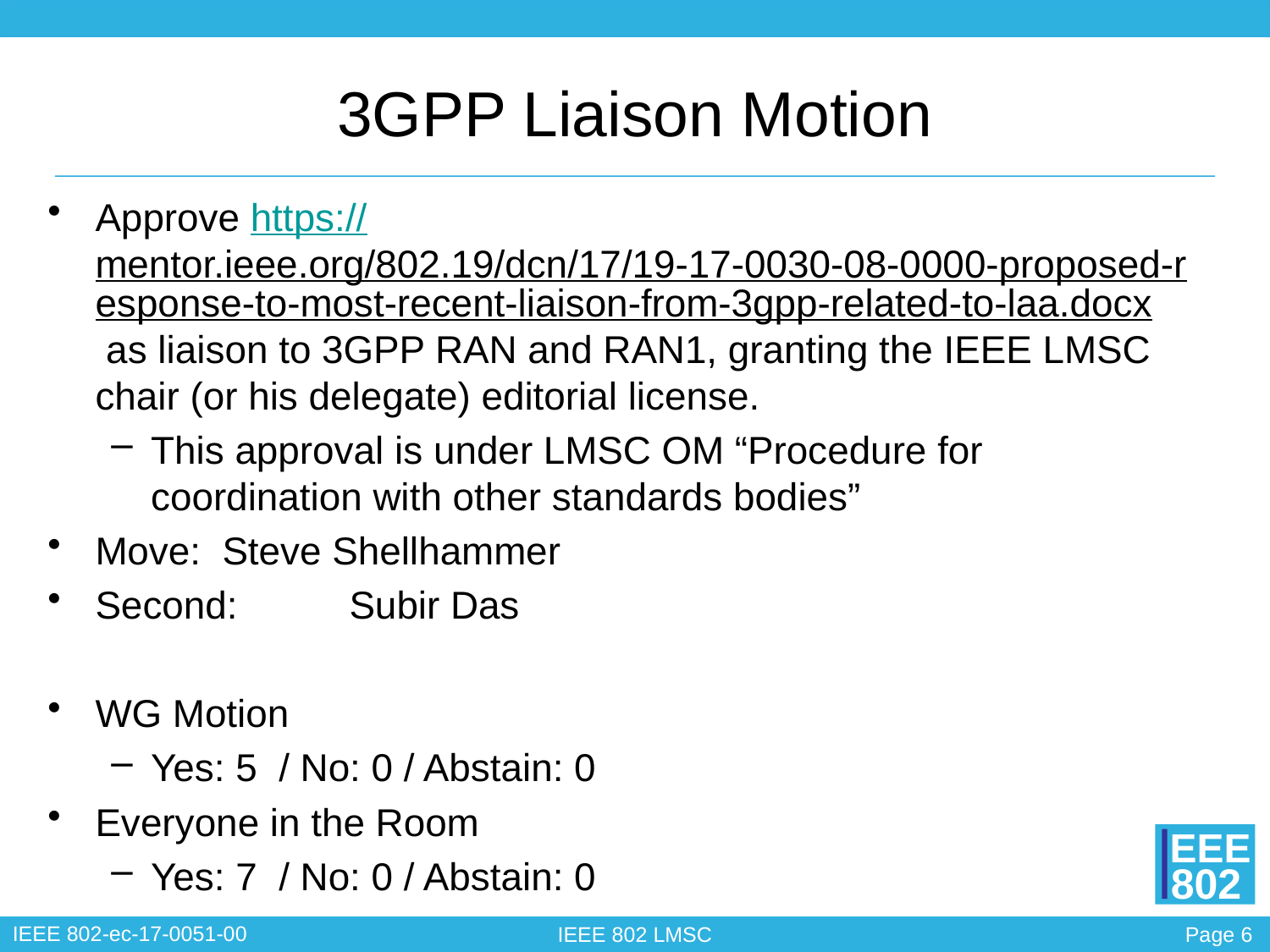

# 3GPP Liaison Motion
Approve https://mentor.ieee.org/802.19/dcn/17/19-17-0030-08-0000-proposed-response-to-most-recent-liaison-from-3gpp-related-to-laa.docx as liaison to 3GPP RAN and RAN1, granting the IEEE LMSC chair (or his delegate) editorial license.
This approval is under LMSC OM “Procedure for coordination with other standards bodies”
Move:	Steve Shellhammer
Second:	Subir Das

WG Motion
Yes: 5  / No: 0 / Abstain: 0
Everyone in the Room
Yes: 7  / No: 0 / Abstain: 0